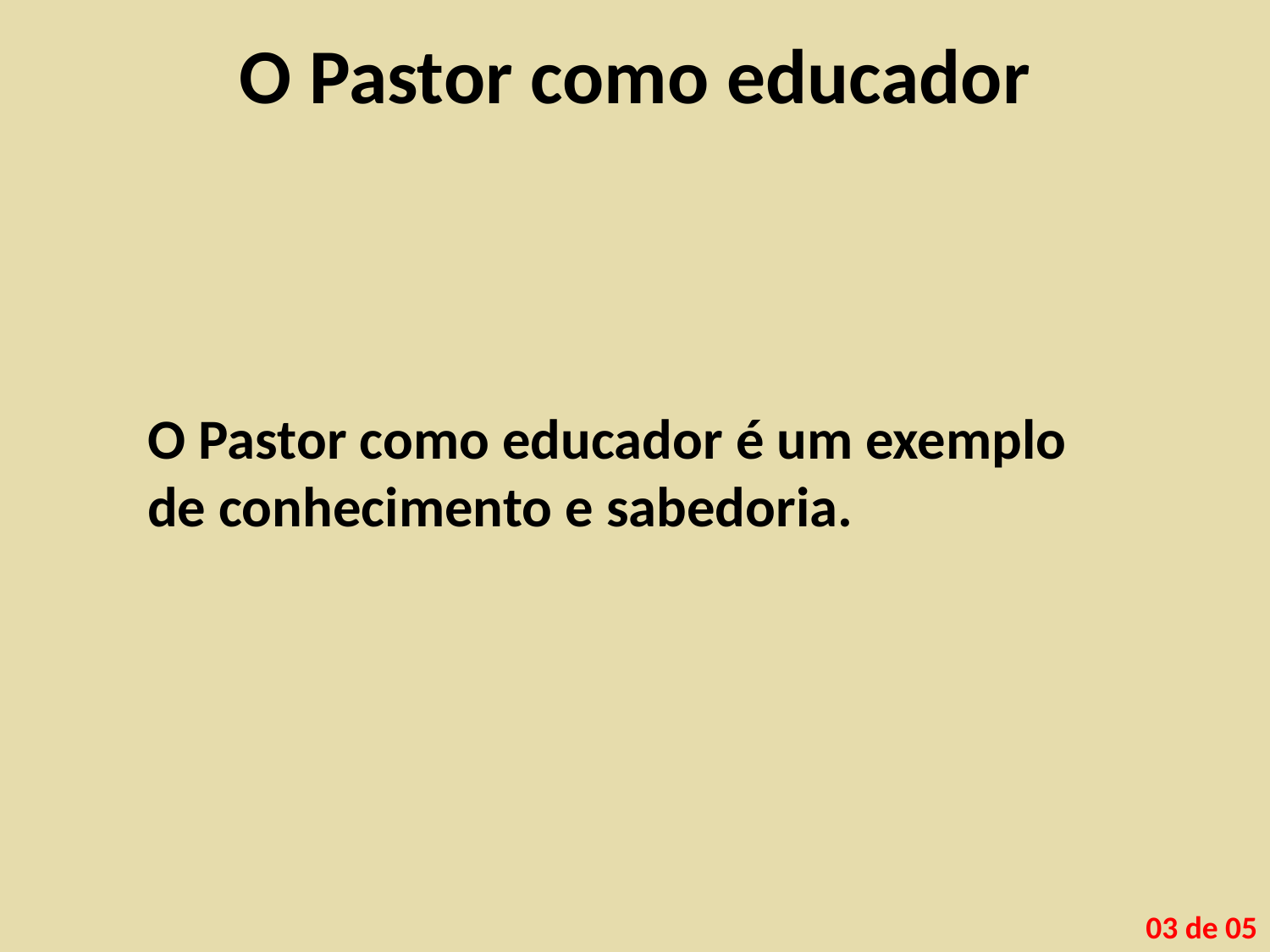

# O Pastor como educador
O Pastor como educador é um exemplo de conhecimento e sabedoria.
03 de 05